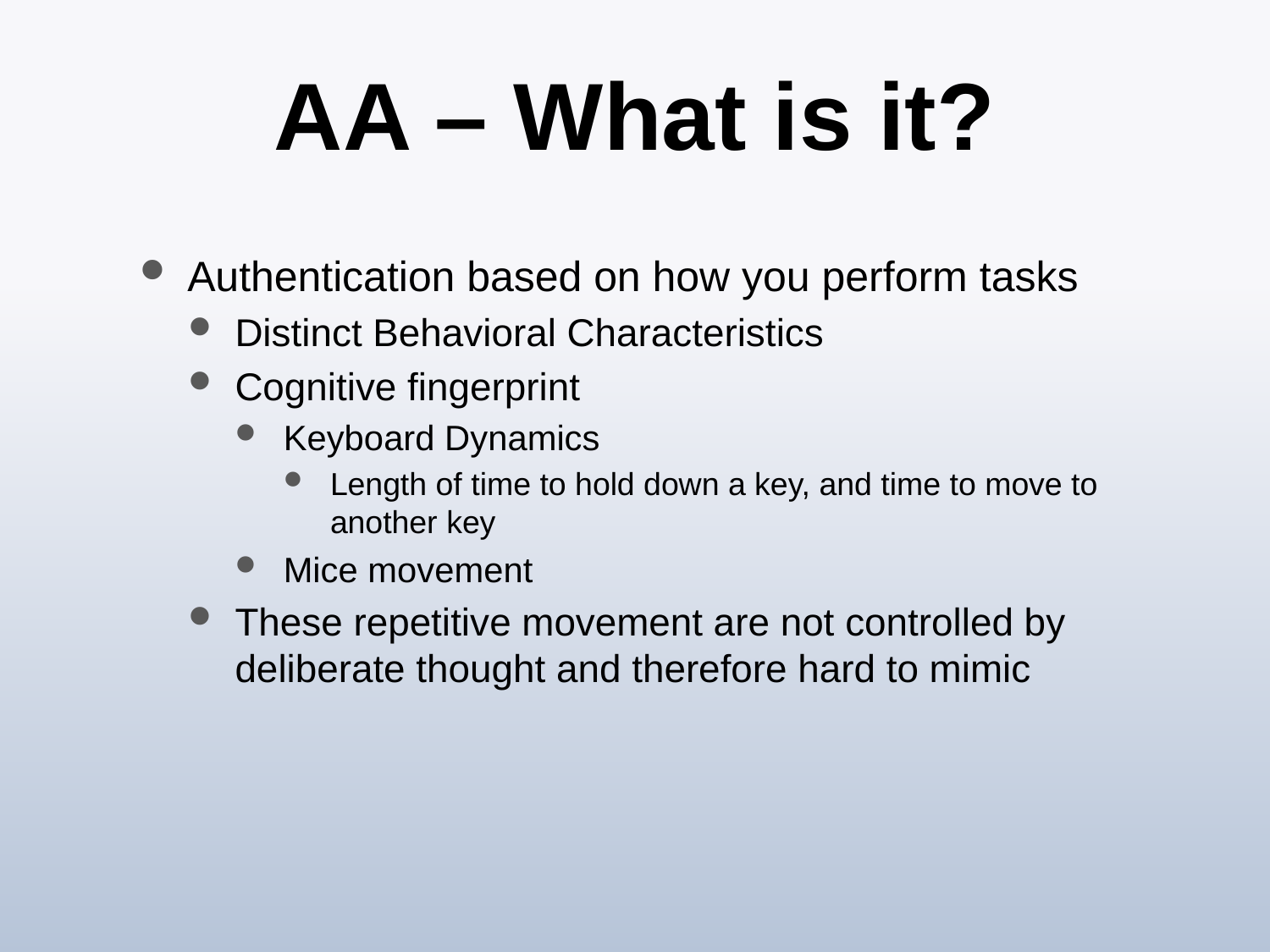

# AA – What is it?
Authentication based on how you perform tasks
Distinct Behavioral Characteristics
Cognitive fingerprint
Keyboard Dynamics
Length of time to hold down a key, and time to move to another key
Mice movement
These repetitive movement are not controlled by deliberate thought and therefore hard to mimic